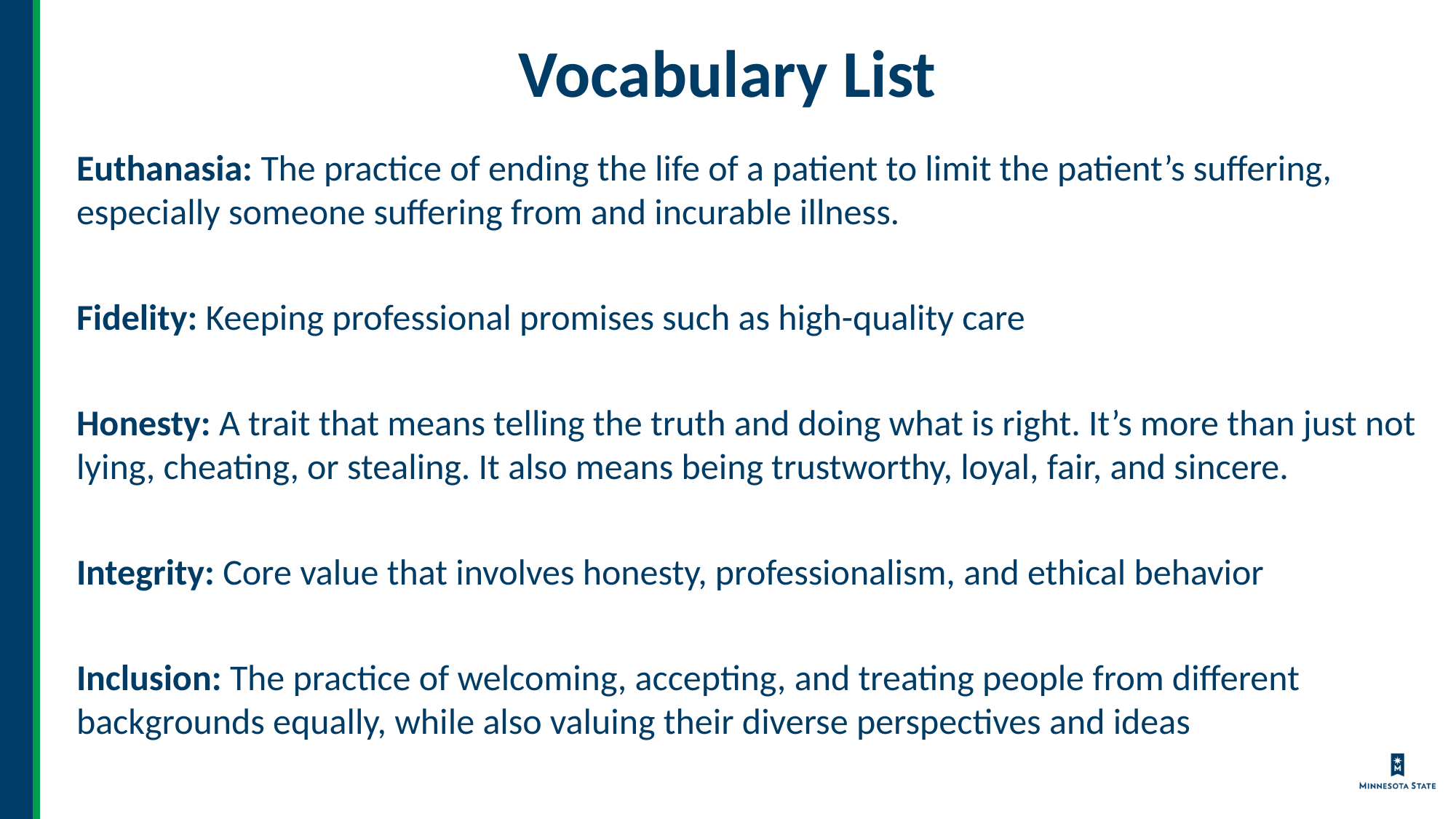

# Vocabulary List
Euthanasia: The practice of ending the life of a patient to limit the patient’s suffering, especially someone suffering from and incurable illness.

Fidelity: Keeping professional promises such as high-quality care

Honesty: A trait that means telling the truth and doing what is right. It’s more than just not lying, cheating, or stealing. It also means being trustworthy, loyal, fair, and sincere.

Integrity: Core value that involves honesty, professionalism, and ethical behavior

Inclusion: The practice of welcoming, accepting, and treating people from different backgrounds equally, while also valuing their diverse perspectives and ideas